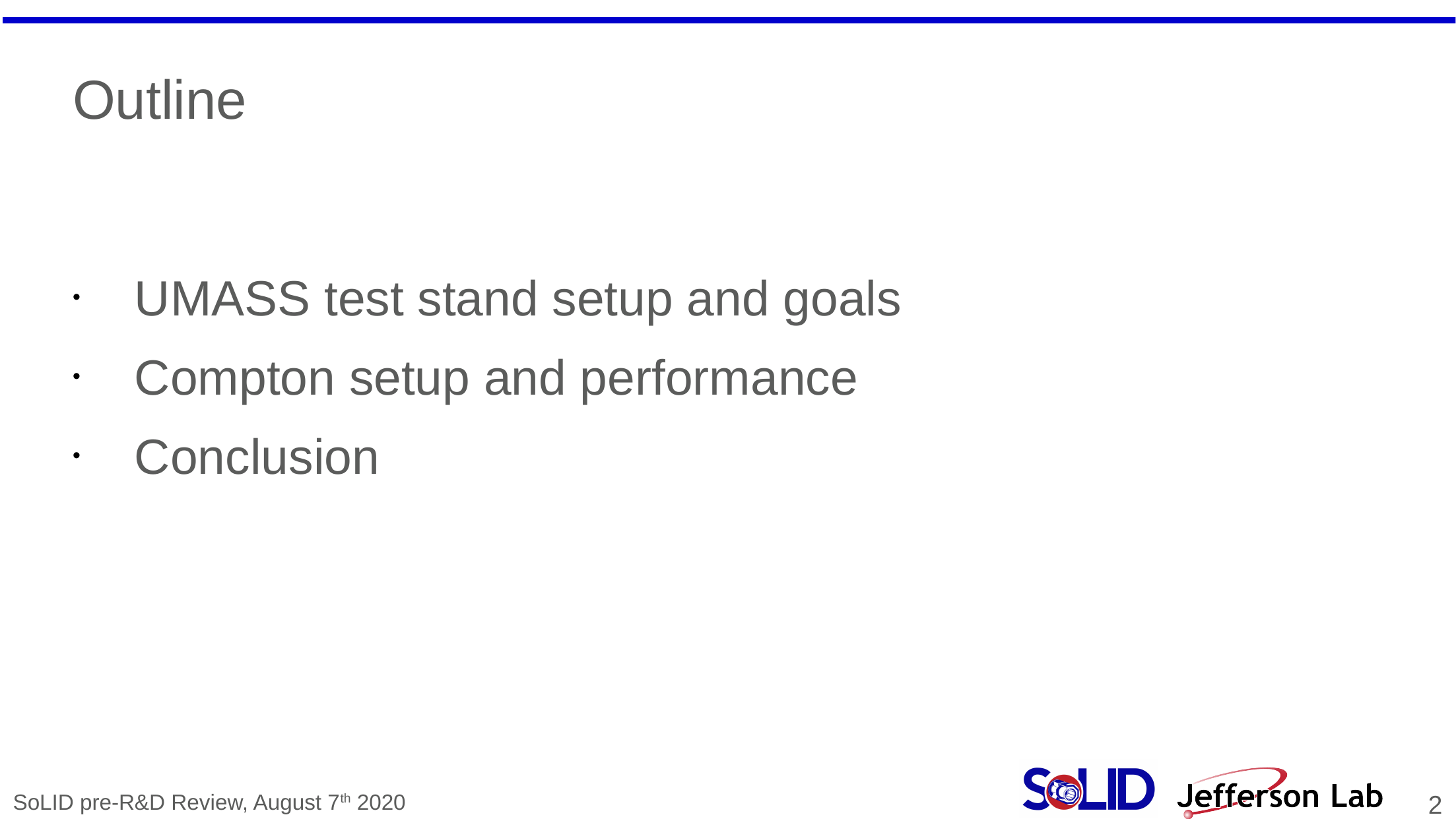

# Outline
UMASS test stand setup and goals
Compton setup and performance
Conclusion